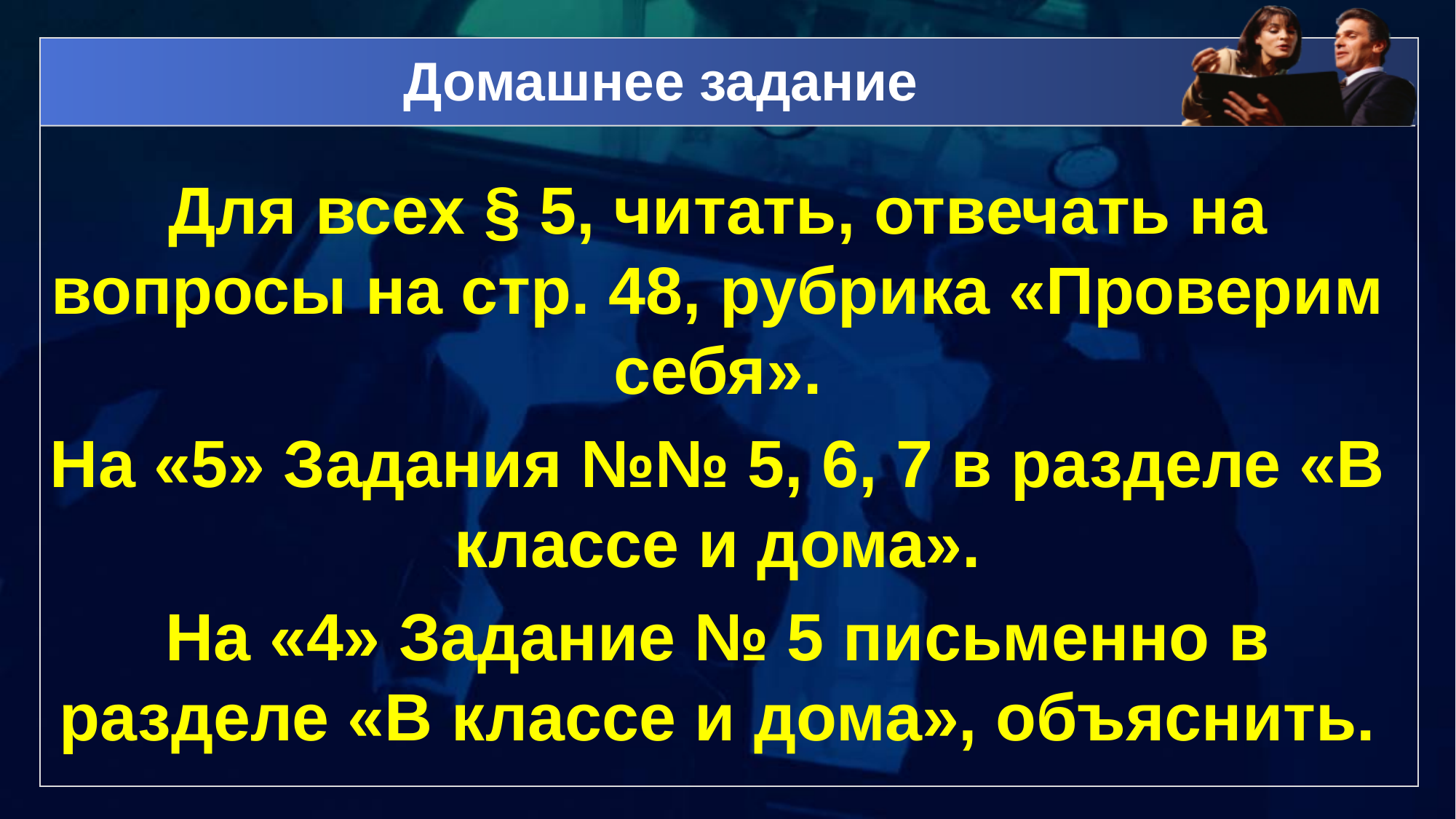

# Домашнее задание
Для всех § 5, читать, отвечать на вопросы на стр. 48, рубрика «Проверим себя».
На «5» Задания №№ 5, 6, 7 в разделе «В классе и дома».
На «4» Задание № 5 письменно в разделе «В классе и дома», объяснить.